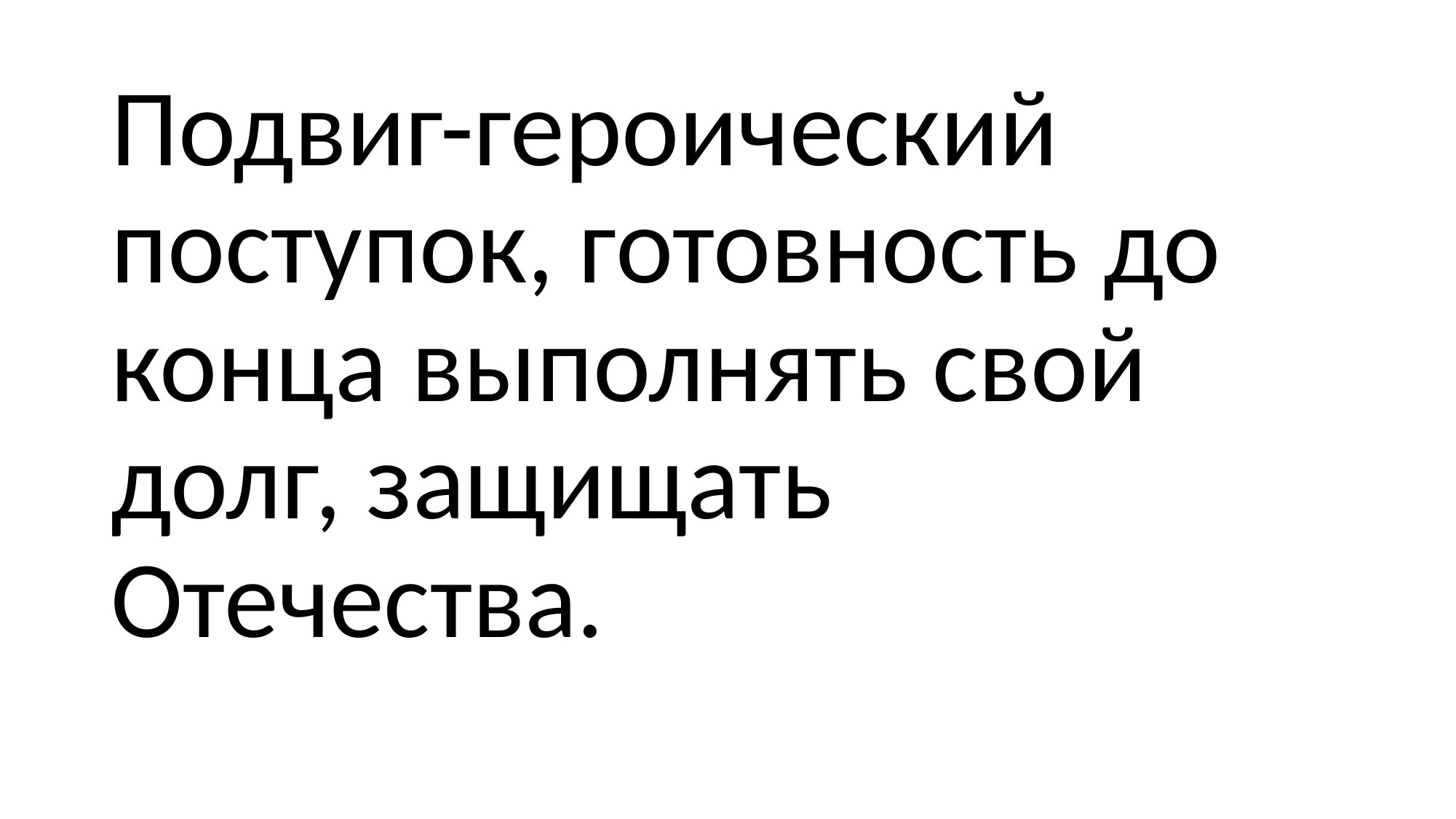

# Подвиг-героический поступок, готовность до конца выполнять свой долг, защищать Отечества.